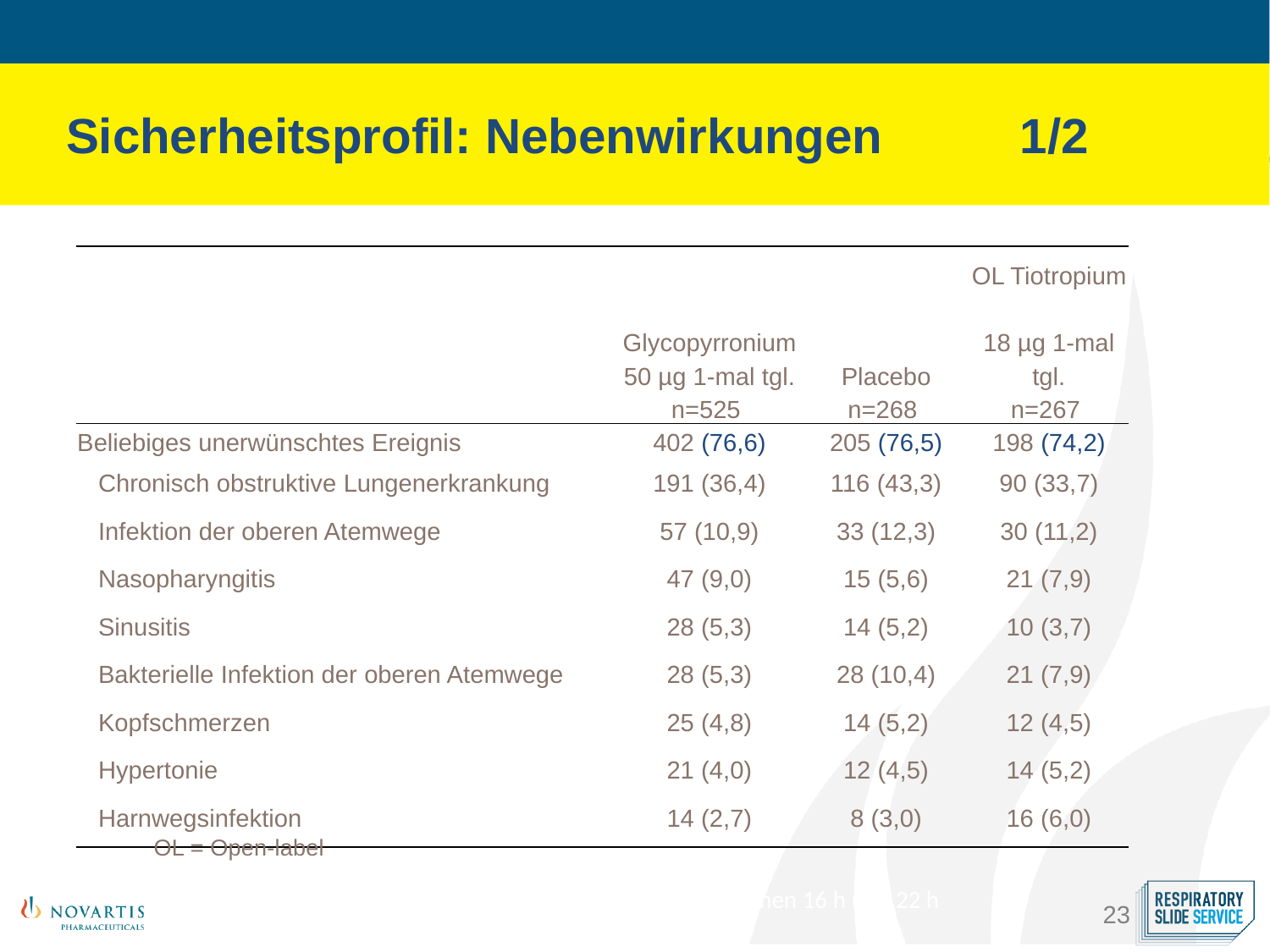

Sicherheitsprofil: Nebenwirkungen          1/2
|  | Glycopyrronium 50 µg 1-mal tgl. n=525 | Placebo n=268 | OL Tiotropium 18 µg 1-mal tgl. n=267 |
| --- | --- | --- | --- |
| Beliebiges unerwünschtes Ereignis | 402 (76,6) | 205 (76,5) | 198 (74,2) |
| Chronisch obstruktive Lungenerkrankung | 191 (36,4) | 116 (43,3) | 90 (33,7) |
| Infektion der oberen Atemwege | 57 (10,9) | 33 (12,3) | 30 (11,2) |
| Nasopharyngitis | 47 (9,0) | 15 (5,6) | 21 (7,9) |
| Sinusitis | 28 (5,3) | 14 (5,2) | 10 (3,7) |
| Bakterielle Infektion der oberen Atemwege | 28 (5,3) | 28 (10,4) | 21 (7,9) |
| Kopfschmerzen | 25 (4,8) | 14 (5,2) | 12 (4,5) |
| Hypertonie | 21 (4,0) | 12 (4,5) | 14 (5,2) |
| Harnwegsinfektion | 14 (2,7) | 8 (3,0) | 16 (6,0) |
OL = Open-label
Alle Zeitpunkte statistisch signifikant (p < 0,001), ausgenommen 16 h und 22 h